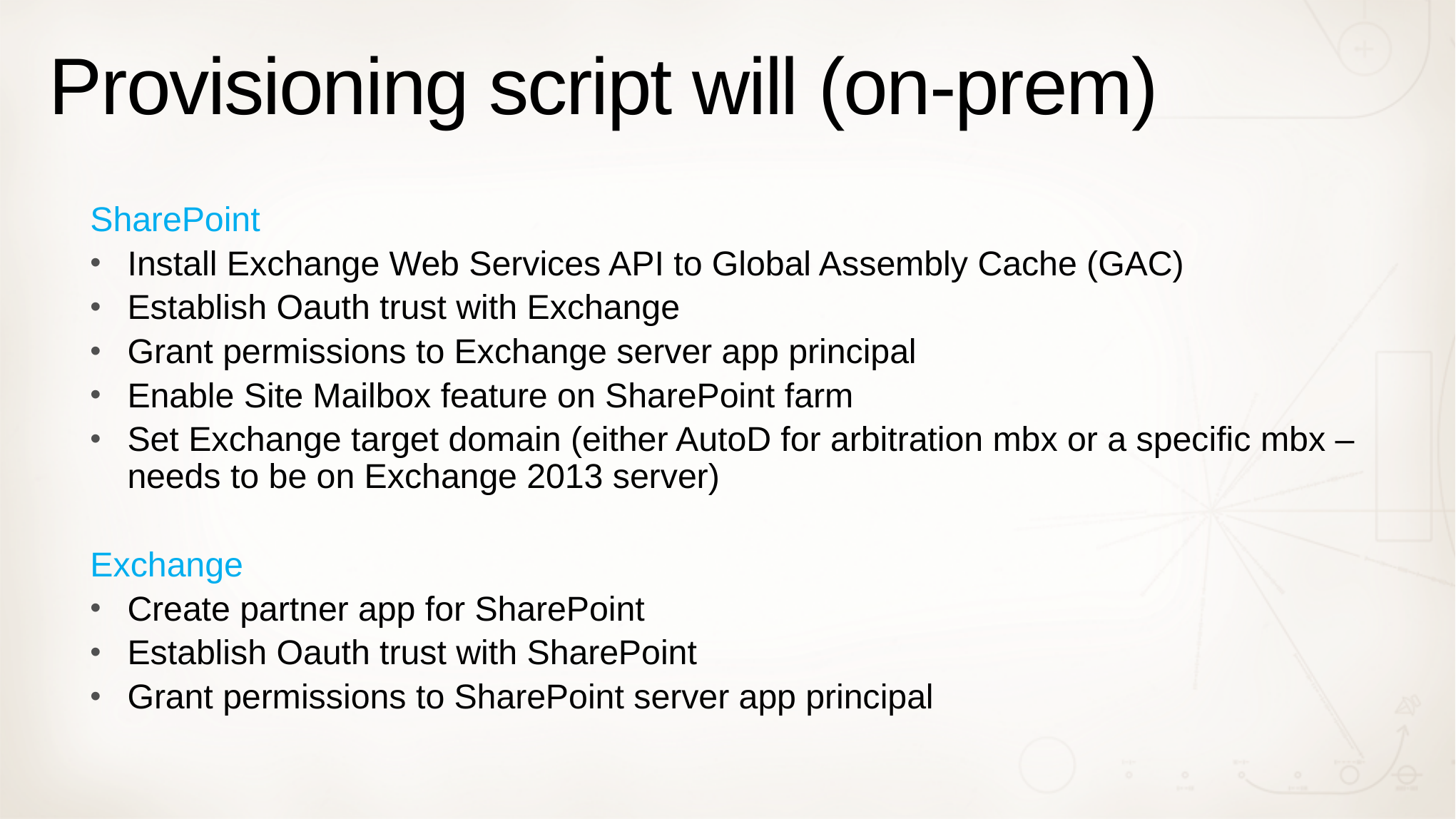

# Provisioning script will (on-prem)
SharePoint
Install Exchange Web Services API to Global Assembly Cache (GAC)
Establish Oauth trust with Exchange
Grant permissions to Exchange server app principal
Enable Site Mailbox feature on SharePoint farm
Set Exchange target domain (either AutoD for arbitration mbx or a specific mbx – needs to be on Exchange 2013 server)

Exchange
Create partner app for SharePoint
Establish Oauth trust with SharePoint
Grant permissions to SharePoint server app principal